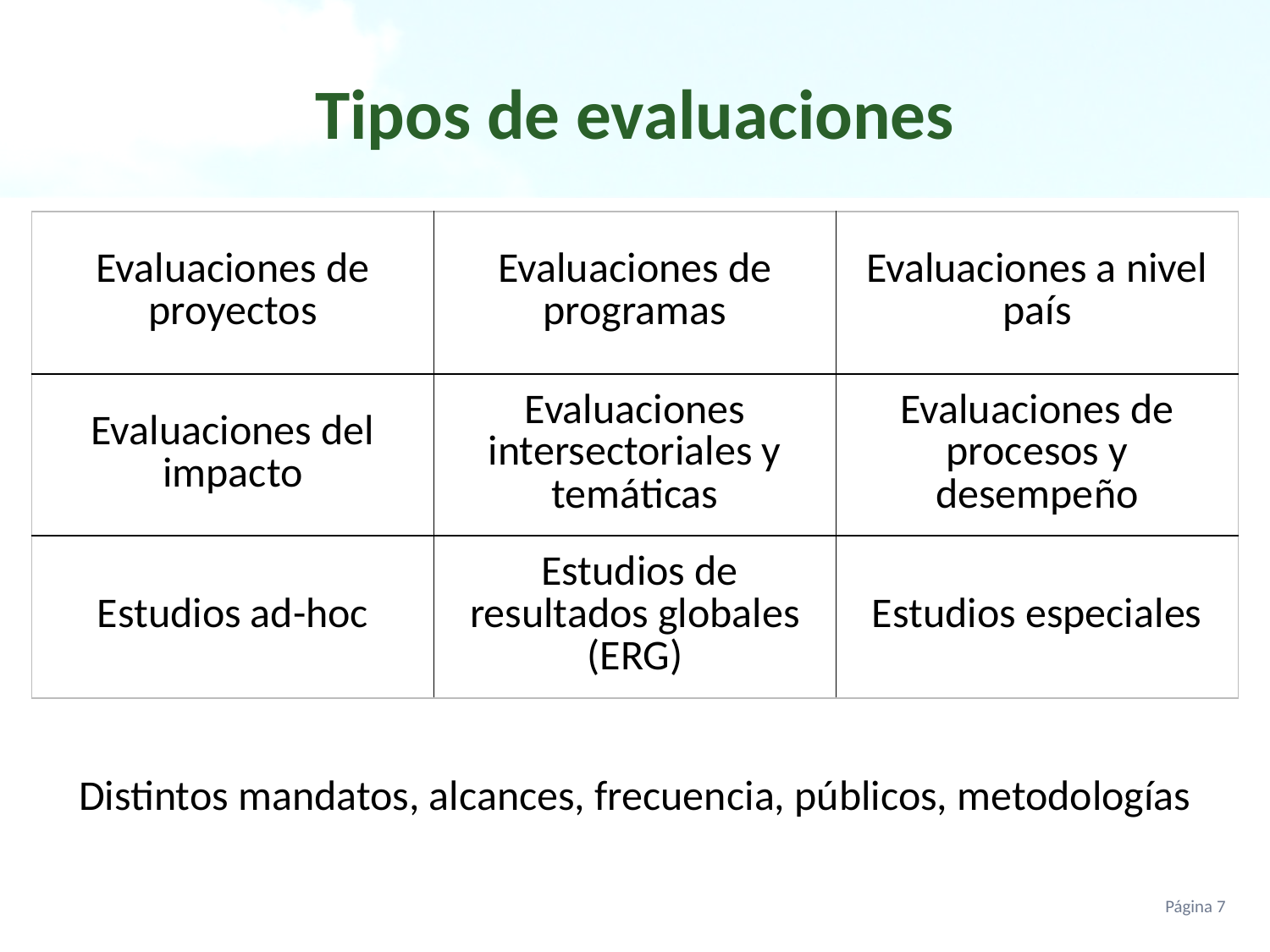

# Tipos de evaluaciones
| Evaluaciones de proyectos | Evaluaciones de programas | Evaluaciones a nivel país |
| --- | --- | --- |
| Evaluaciones del impacto | Evaluaciones intersectoriales y temáticas | Evaluaciones de procesos y desempeño |
| Estudios ad-hoc | Estudios de resultados globales (ERG) | Estudios especiales |
Distintos mandatos, alcances, frecuencia, públicos, metodologías